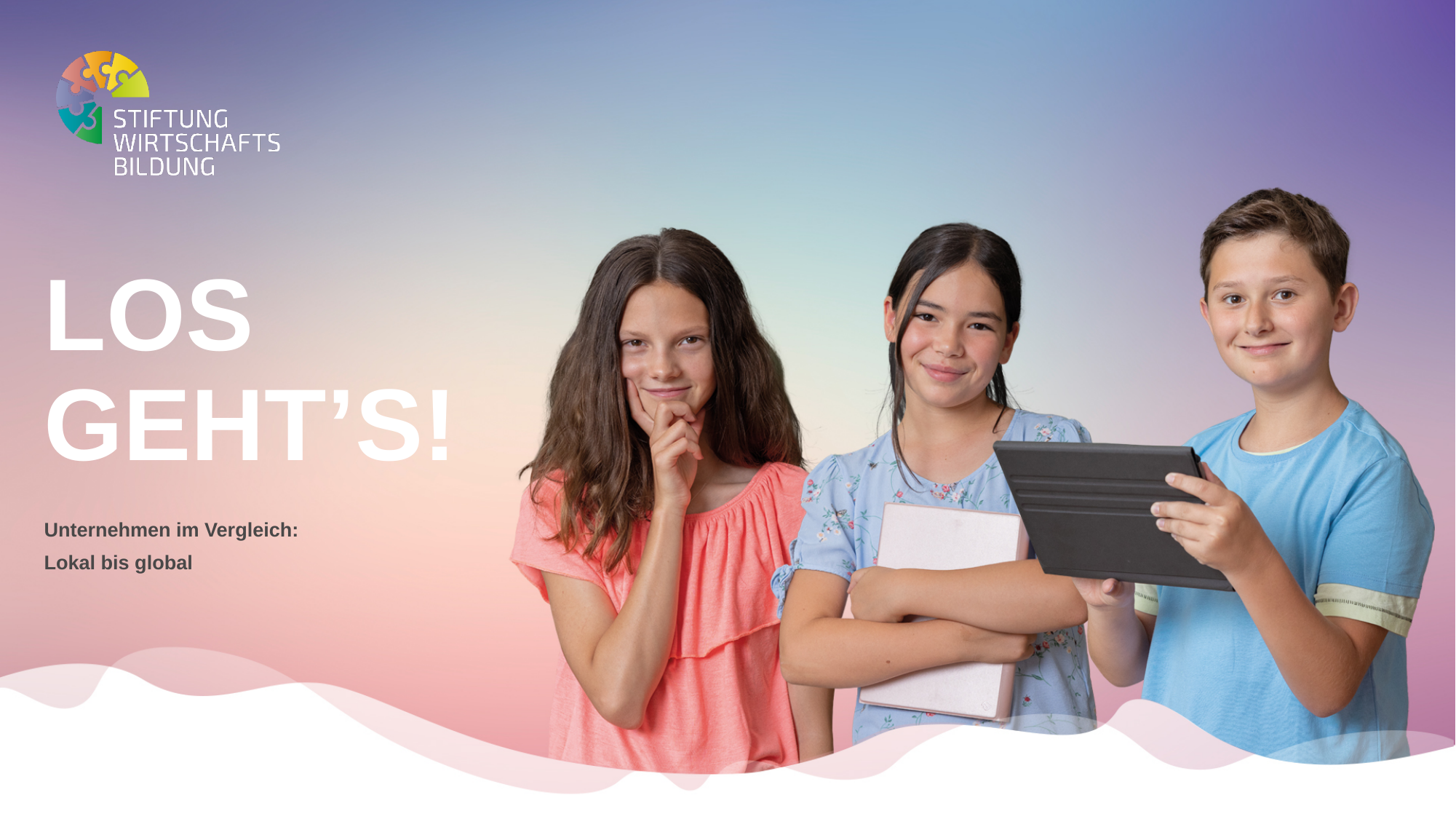

# Los Geht’s!
Unternehmen im Vergleich:
Lokal bis global